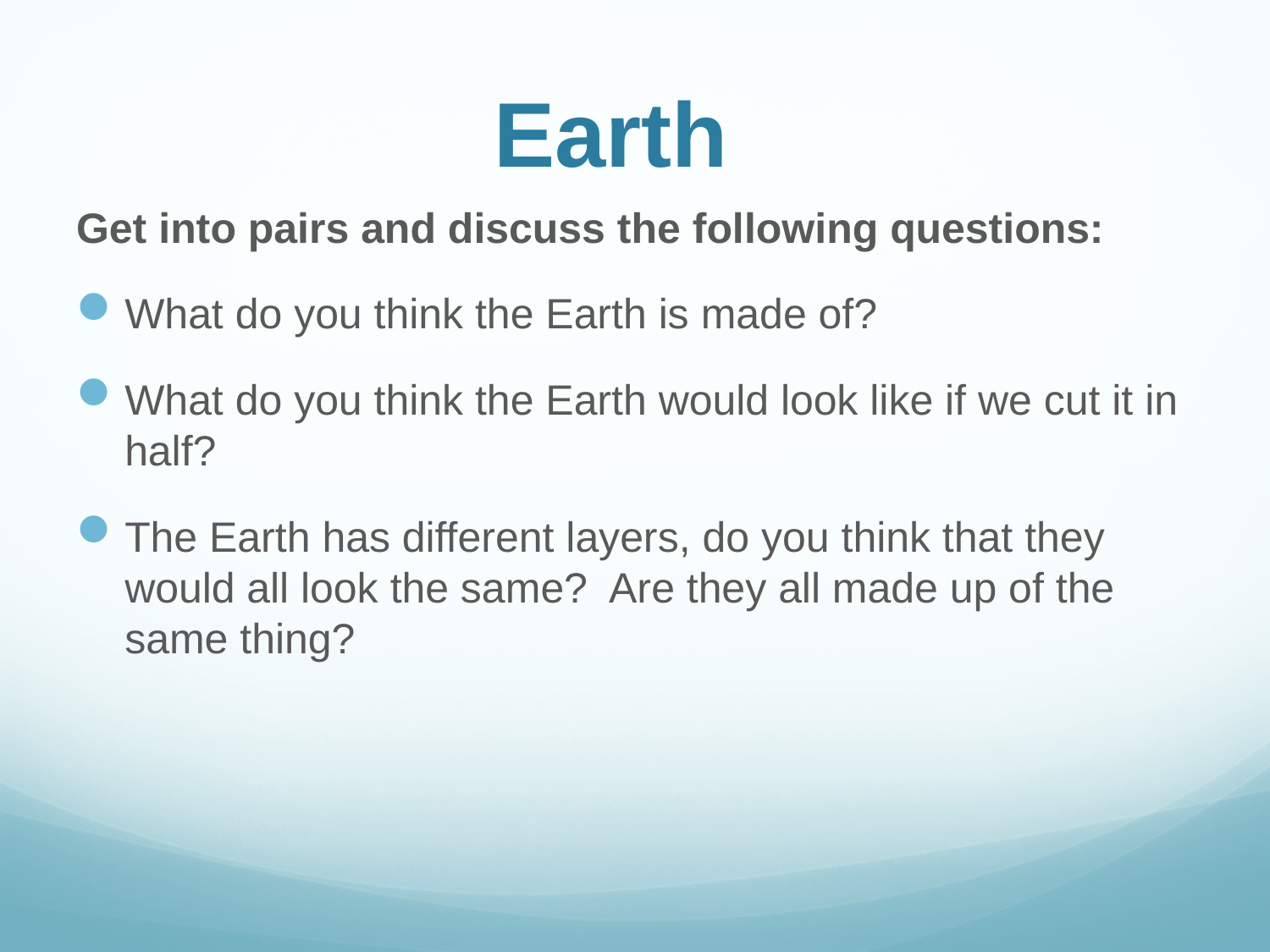

# Earth
Get into pairs and discuss the following questions:
What do you think the Earth is made of?
What do you think the Earth would look like if we cut it in half?
The Earth has different layers, do you think that they would all look the same?  Are they all made up of the same thing?